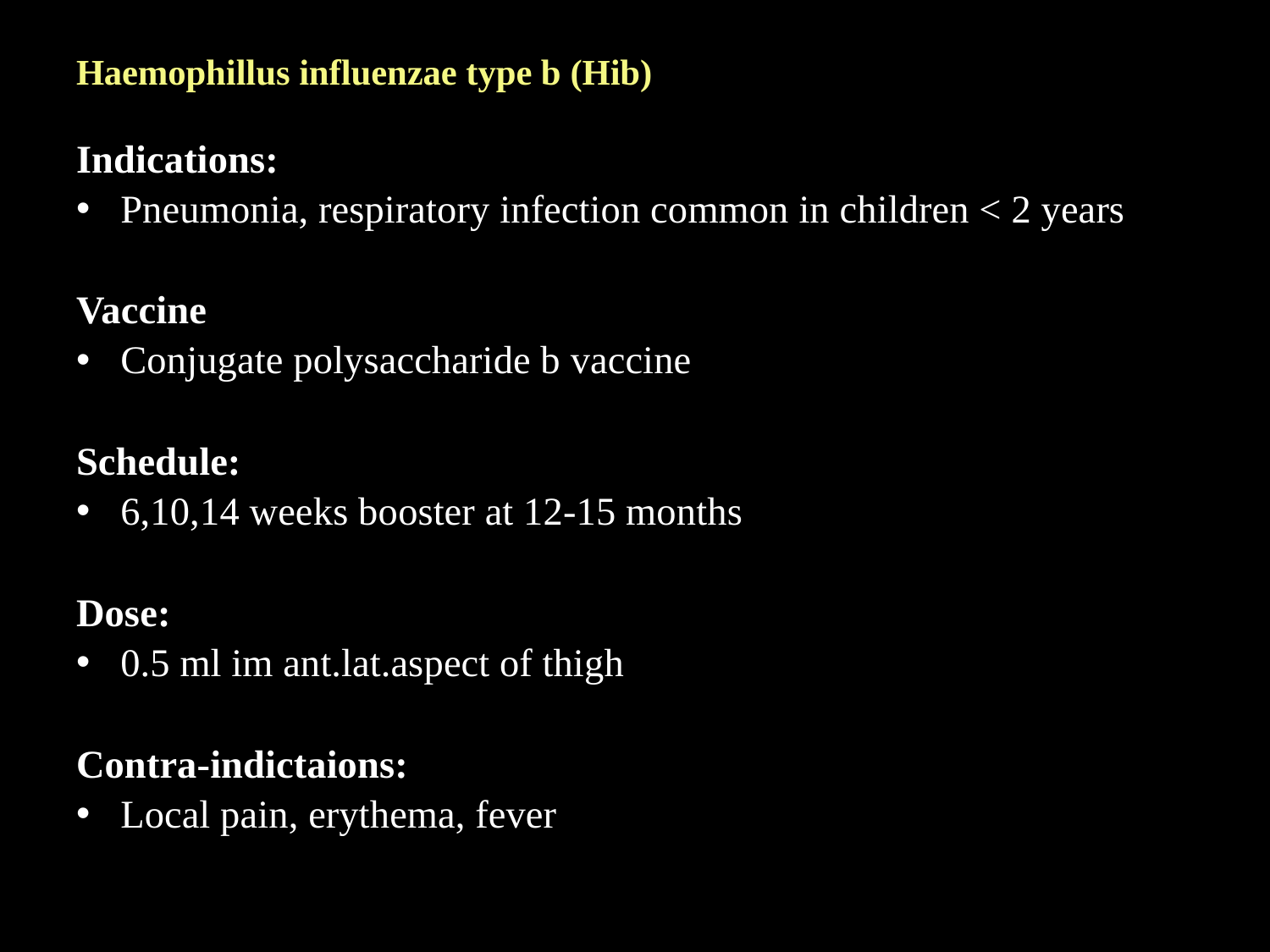

# Haemophillus influenzae type b (Hib)
Indications:
Pneumonia, respiratory infection common in children < 2 years

Vaccine
Conjugate polysaccharide b vaccine

Schedule:
6,10,14 weeks booster at 12-15 months

Dose:
0.5 ml im ant.lat.aspect of thigh

Contra-indictaions:
Local pain, erythema, fever